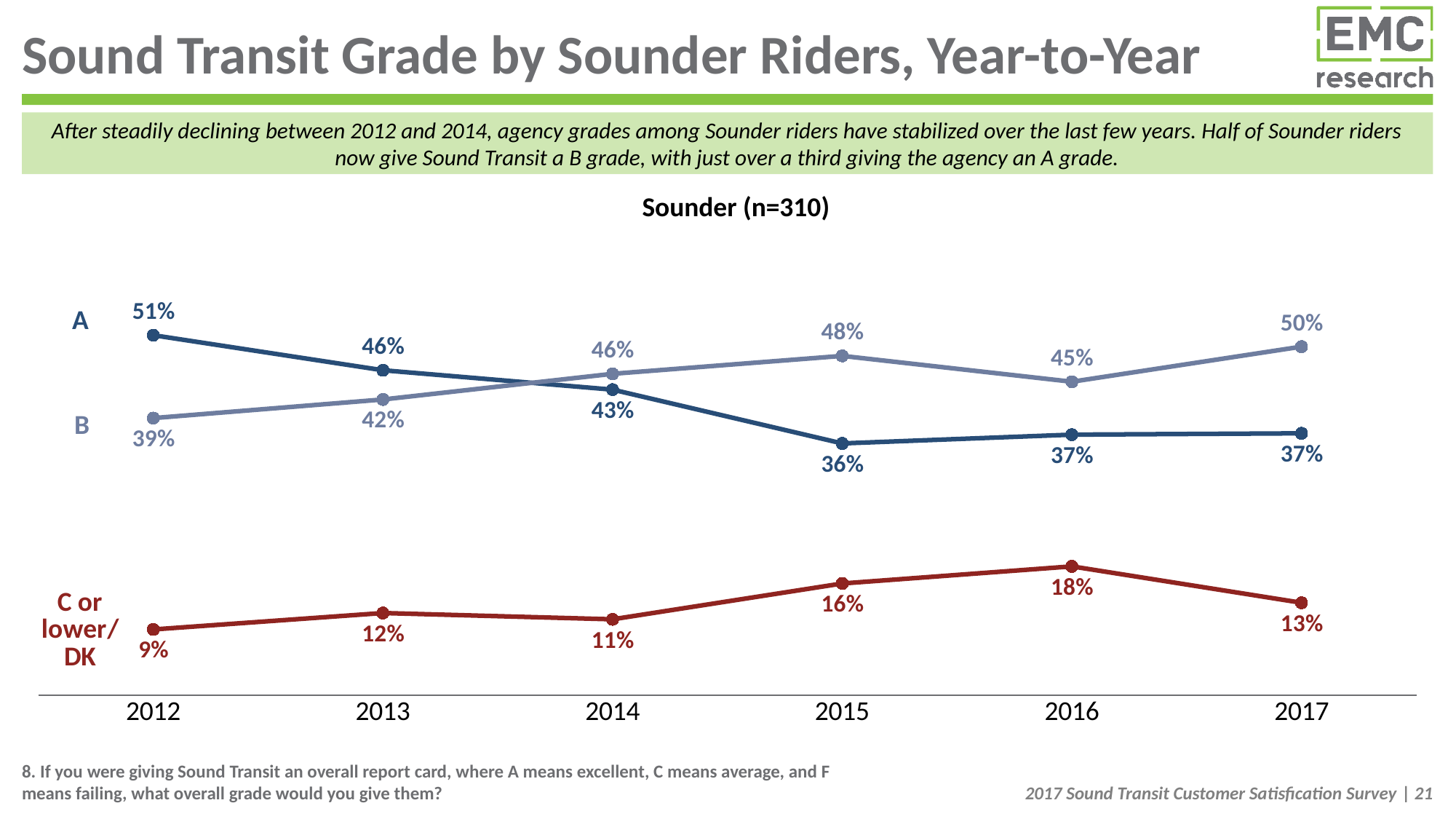

# Sound Transit Grade by Sounder Riders, Year-to-Year
After steadily declining between 2012 and 2014, agency grades among Sounder riders have stabilized over the last few years. Half of Sounder riders now give Sound Transit a B grade, with just over a third giving the agency an A grade.
Sounder (n=310)

### Chart

| Category | A | B | C or lower/DK |
|---|---|---|---|
| 2012 | 0.512025771291216 | 0.39418325699504975 | 0.09379097171373374 |
| 2013 | 0.4622140657510883 | 0.42068483787415184 | 0.1171010963747643 |
| 2014 | 0.4346713281109132 | 0.45713291126560224 | 0.10819576062348484 |
| 2015 | 0.3582427348691365 | 0.4826501208979591 | 0.15910714423290093 |
| 2016 | 0.37067803749847383 | 0.4459035196762672 | 0.1834184428252654 |
| 2017 | 0.3725477502878965 | 0.4957626540015598 | 0.13168959571054573 |
8. If you were giving Sound Transit an overall report card, where A means excellent, C means average, and F means failing, what overall grade would you give them?